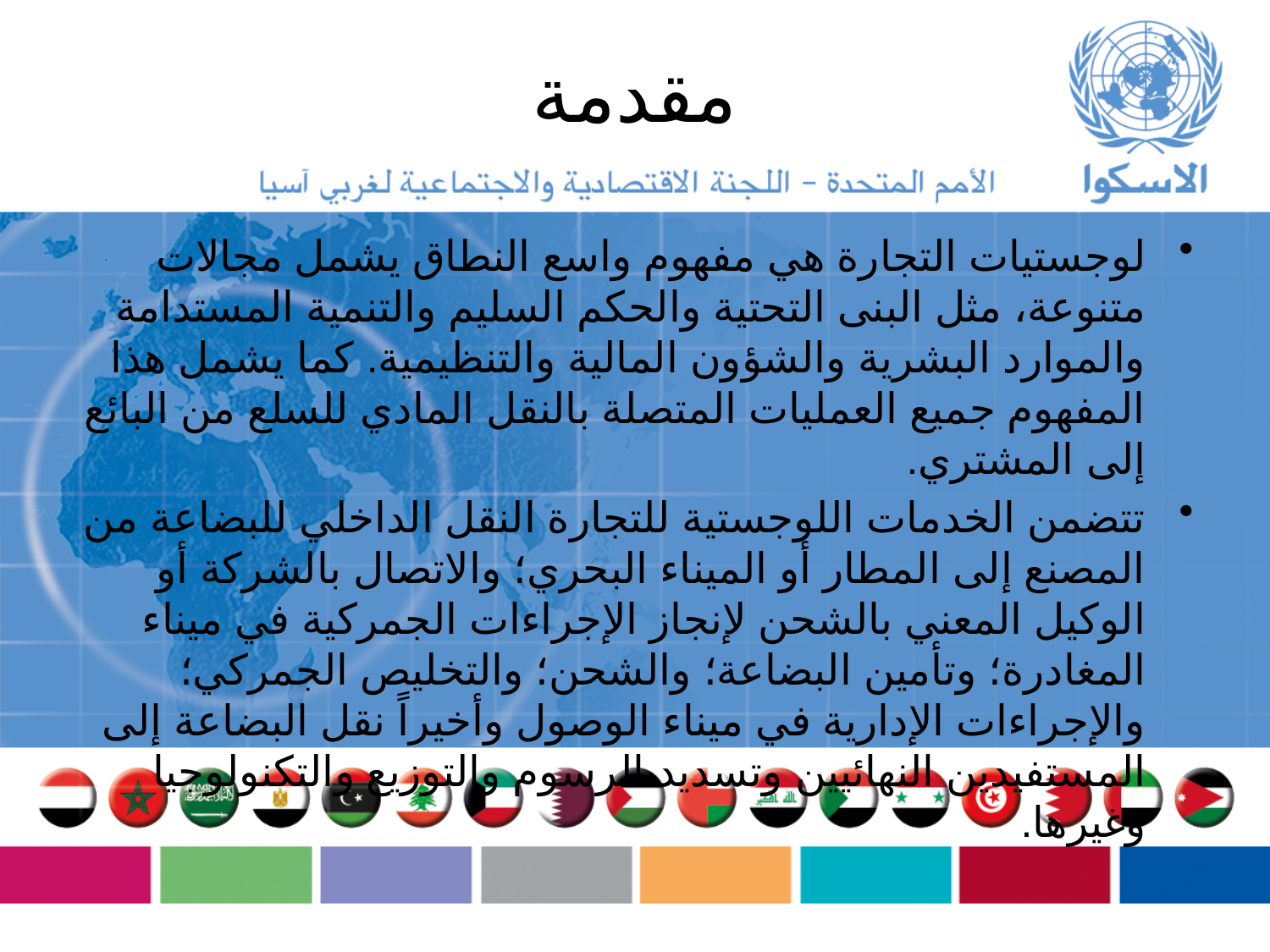

# مقدمة
لوجستيات التجارة هي مفهوم واسع النطاق يشمل مجالات متنوعة، مثل البنى التحتية والحكم السليم والتنمية المستدامة والموارد البشرية والشؤون المالية والتنظيمية. كما يشمل هذا المفهوم جميع العمليات المتصلة بالنقل المادي للسلع من البائع إلى المشتري.
تتضمن الخدمات اللوجستية للتجارة النقل الداخلي للبضاعة من المصنع إلى المطار أو الميناء البحري؛ والاتصال بالشركة أو الوكيل المعني بالشحن لإنجاز الإجراءات الجمركية في ميناء المغادرة؛ وتأمين البضاعة؛ والشحن؛ والتخليص الجمركي؛ والإجراءات الإدارية في ميناء الوصول وأخيراً نقل البضاعة إلى المستفيدين النهائيين وتسديد الرسوم والتوزيع والتكنولوجيا وغيرها.